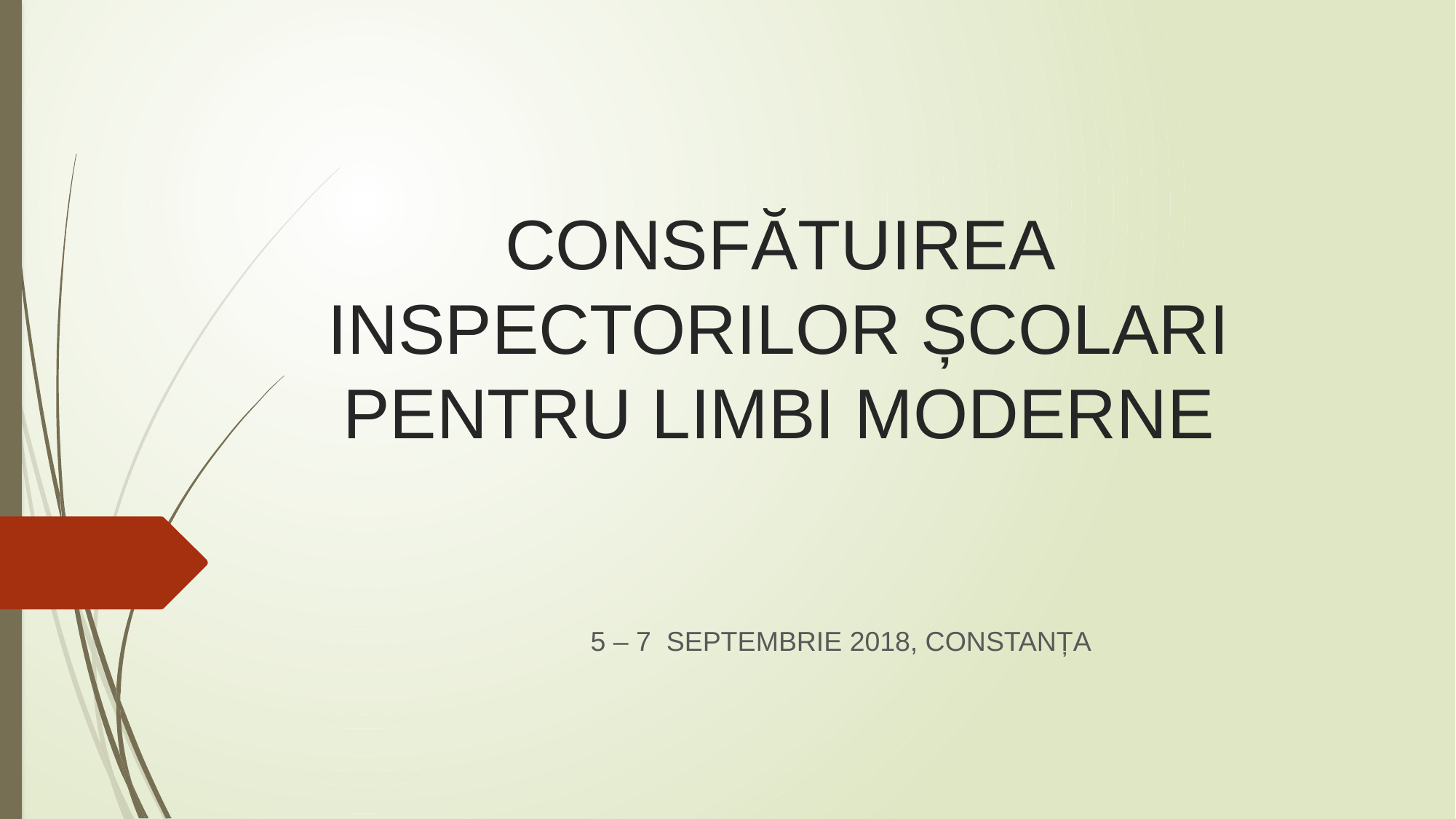

# CONSFĂTUIREA INSPECTORILOR ȘCOLARI PENTRU LIMBI MODERNE

5 – 7  SEPTEMBRIE 2018, CONSTANȚA